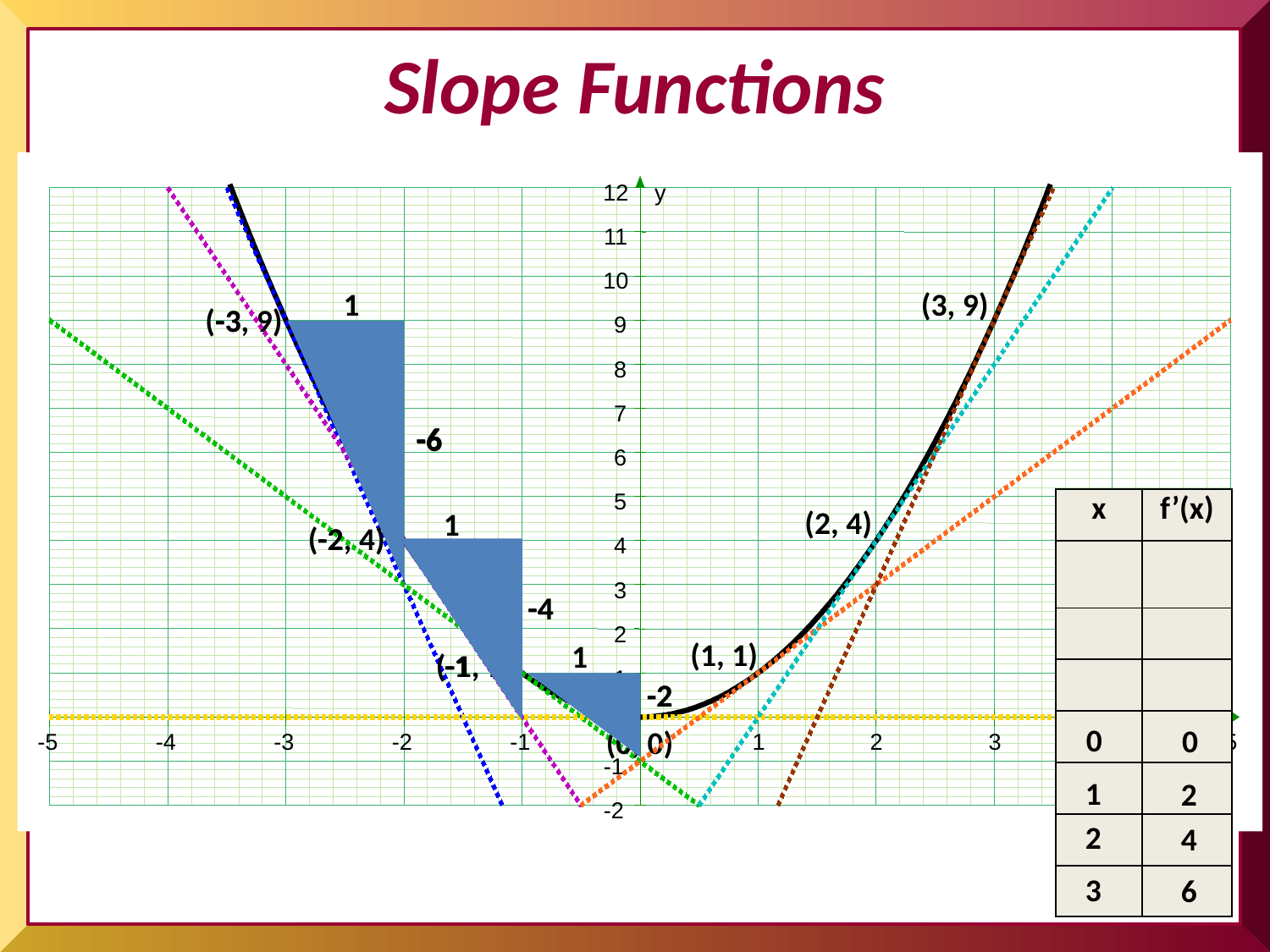

Slope Functions

-5
-4
-3
-2
-1
1
2
3
4
5

-1

-2

12
y

11

10

9

8

7

6

5

4

3

2

1
x

1
(3, 9)
-3
 (-3, 9)

-6
-6
-6
| x | f’(x) |
| --- | --- |
|  |  |
|  |  |
|  |  |
|  |  |
|  |  |
|  |  |
|  |  |
1
(2, 4)
-2
 (-2, 4)

-4

-4
1
 (1, 1)
-1
 (-1, 1)
-2

-2
0

0
 (0, 0)
1
2
2
4
3
6